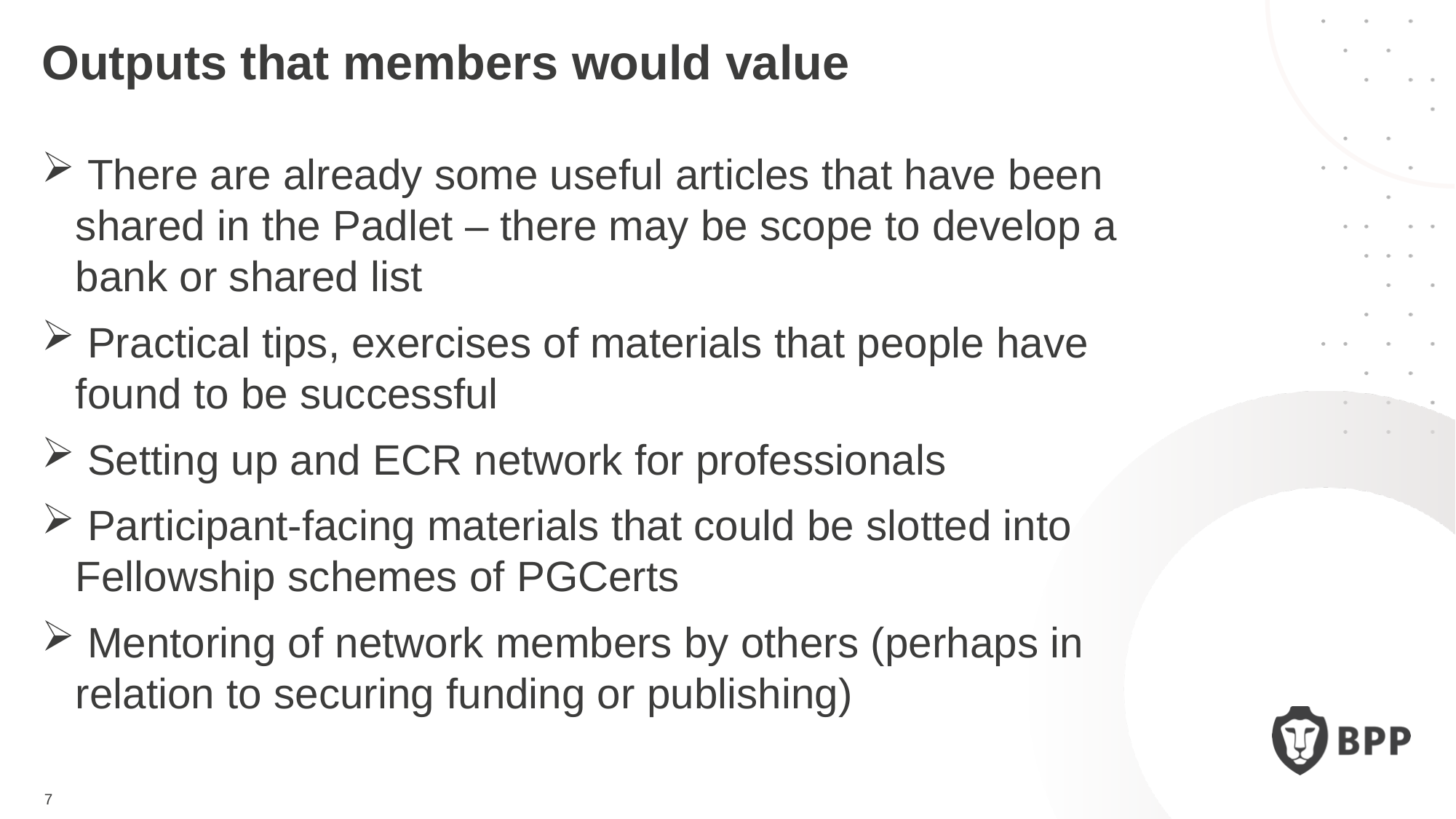

Outputs that members would value
 There are already some useful articles that have been shared in the Padlet – there may be scope to develop a bank or shared list
 Practical tips, exercises of materials that people have found to be successful
 Setting up and ECR network for professionals
 Participant-facing materials that could be slotted into Fellowship schemes of PGCerts
 Mentoring of network members by others (perhaps in relation to securing funding or publishing)
7